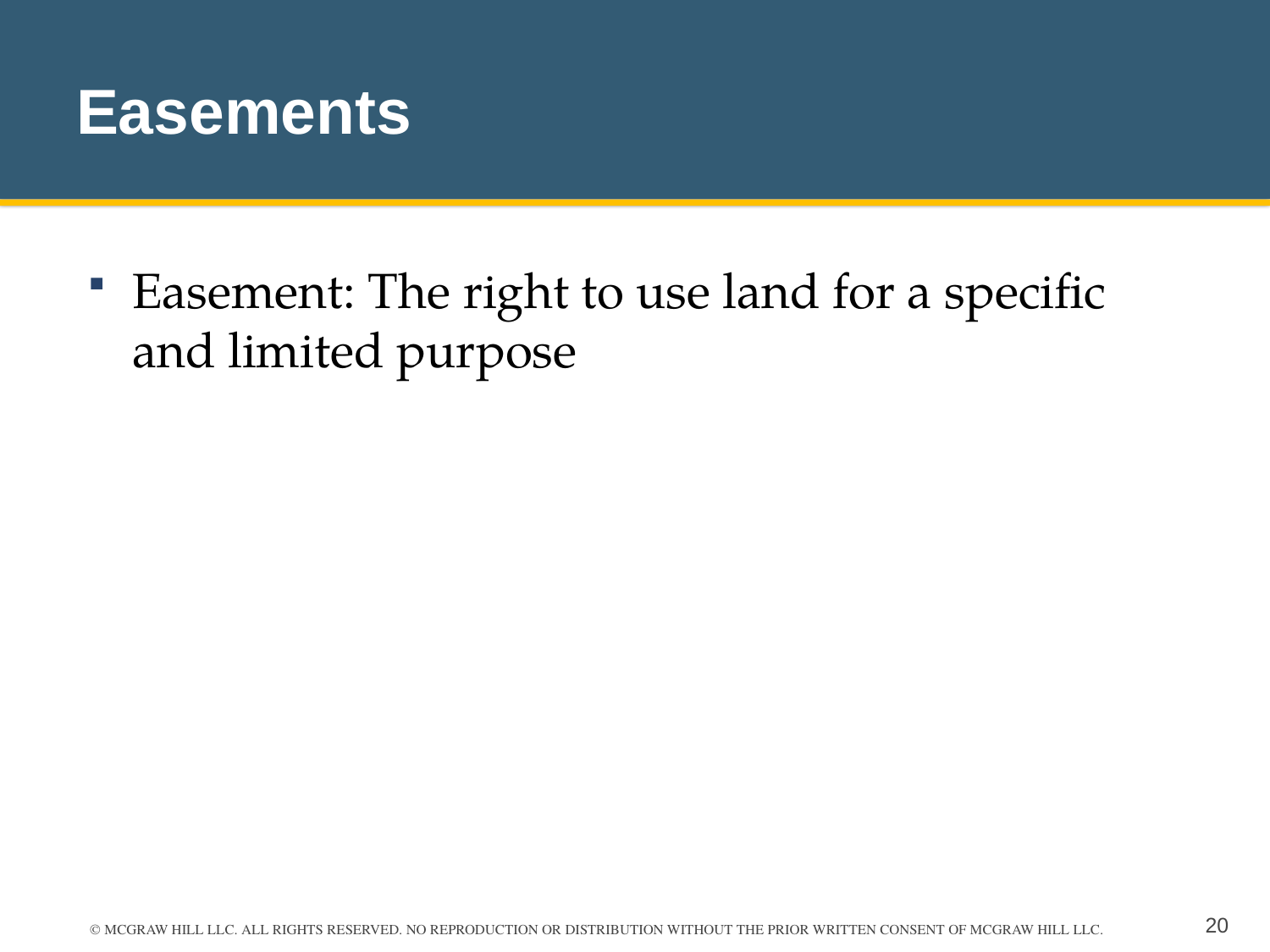

# Easements
Easement: The right to use land for a specific and limited purpose

© MCGRAW HILL LLC. ALL RIGHTS RESERVED. NO REPRODUCTION OR DISTRIBUTION WITHOUT THE PRIOR WRITTEN CONSENT OF MCGRAW HILL LLC.
20